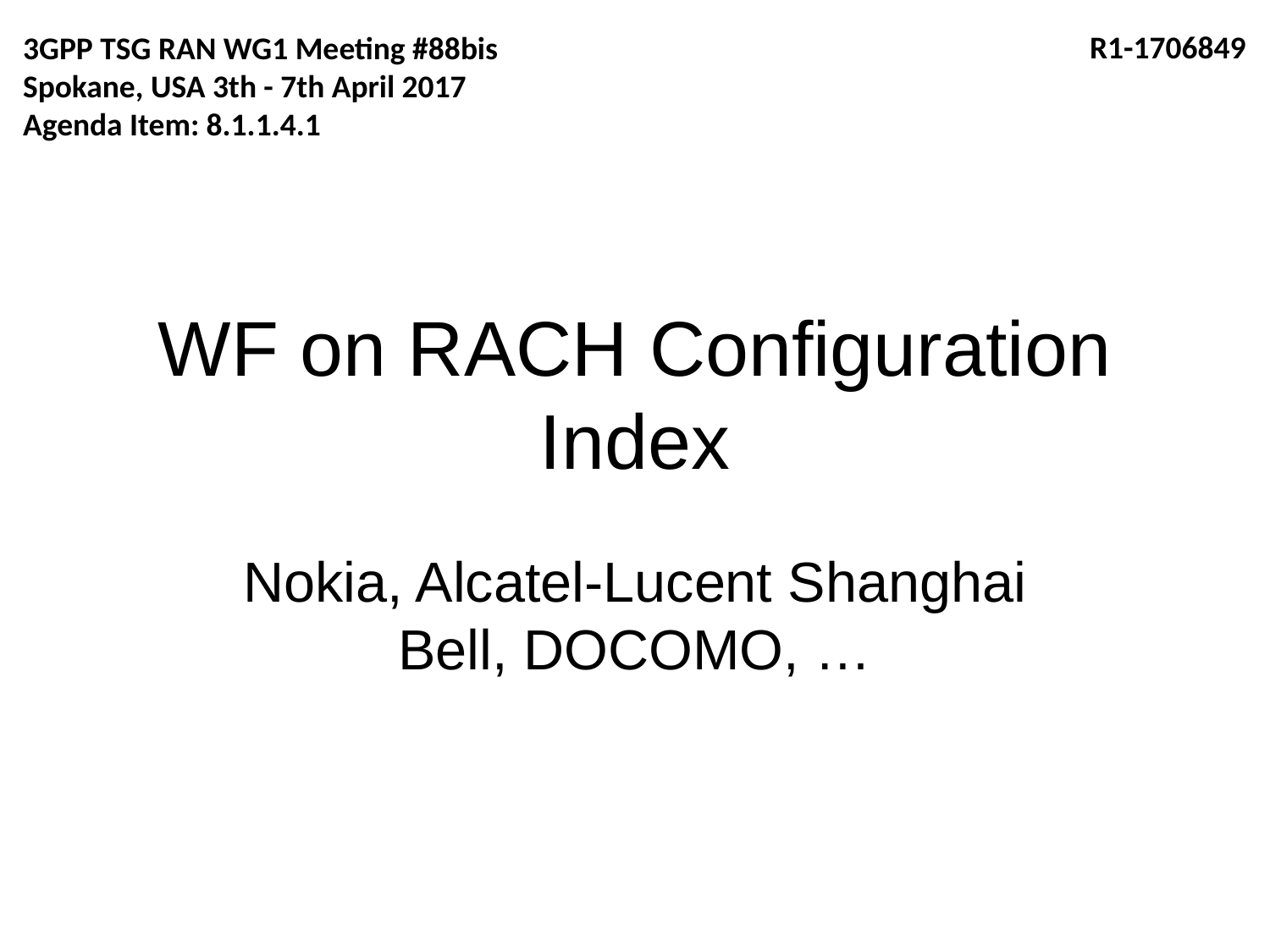

3GPP TSG RAN WG1 Meeting #88bis
Spokane, USA 3th - 7th April 2017
Agenda Item: 8.1.1.4.1

 R1-1706849
# WF on RACH Configuration Index
Nokia, Alcatel-Lucent Shanghai Bell, DOCOMO, …